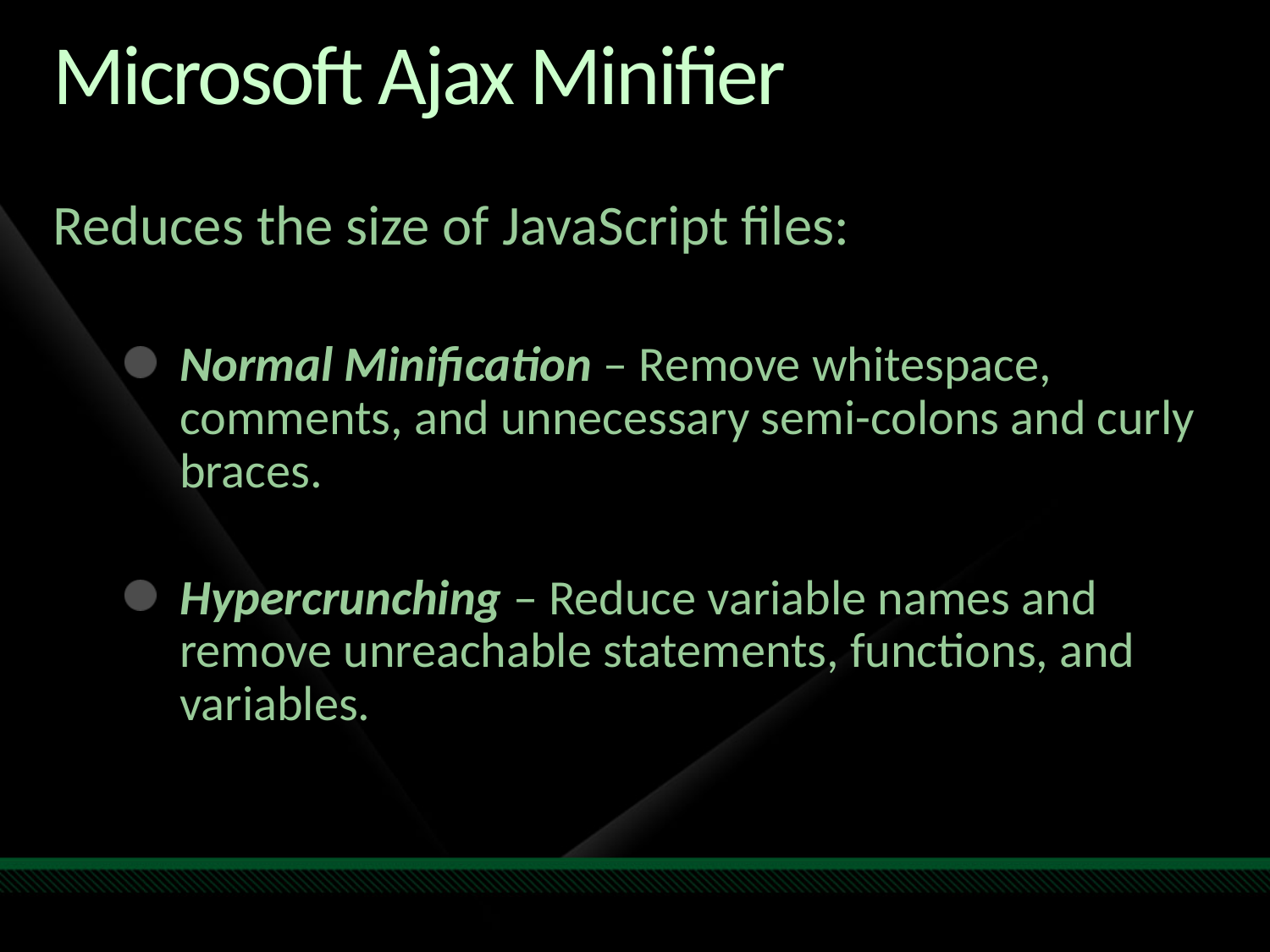

# Microsoft Ajax Minifier
Reduces the size of JavaScript files:

Normal Minification – Remove whitespace, comments, and unnecessary semi-colons and curly braces.

Hypercrunching – Reduce variable names and remove unreachable statements, functions, and variables.